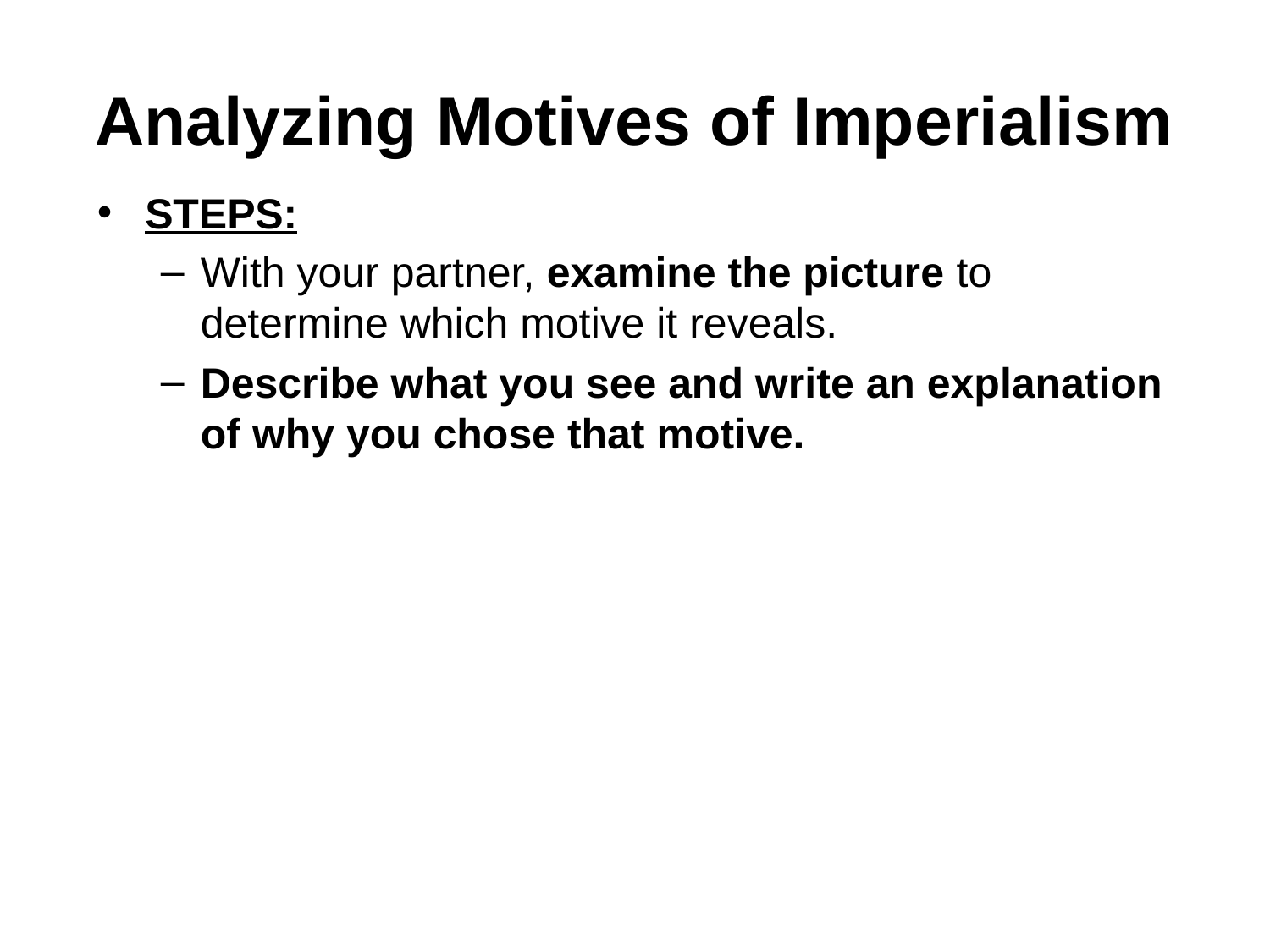

# Analyzing Motives of Imperialism
STEPS:
With your partner, examine the picture to determine which motive it reveals.
Describe what you see and write an explanation of why you chose that motive.